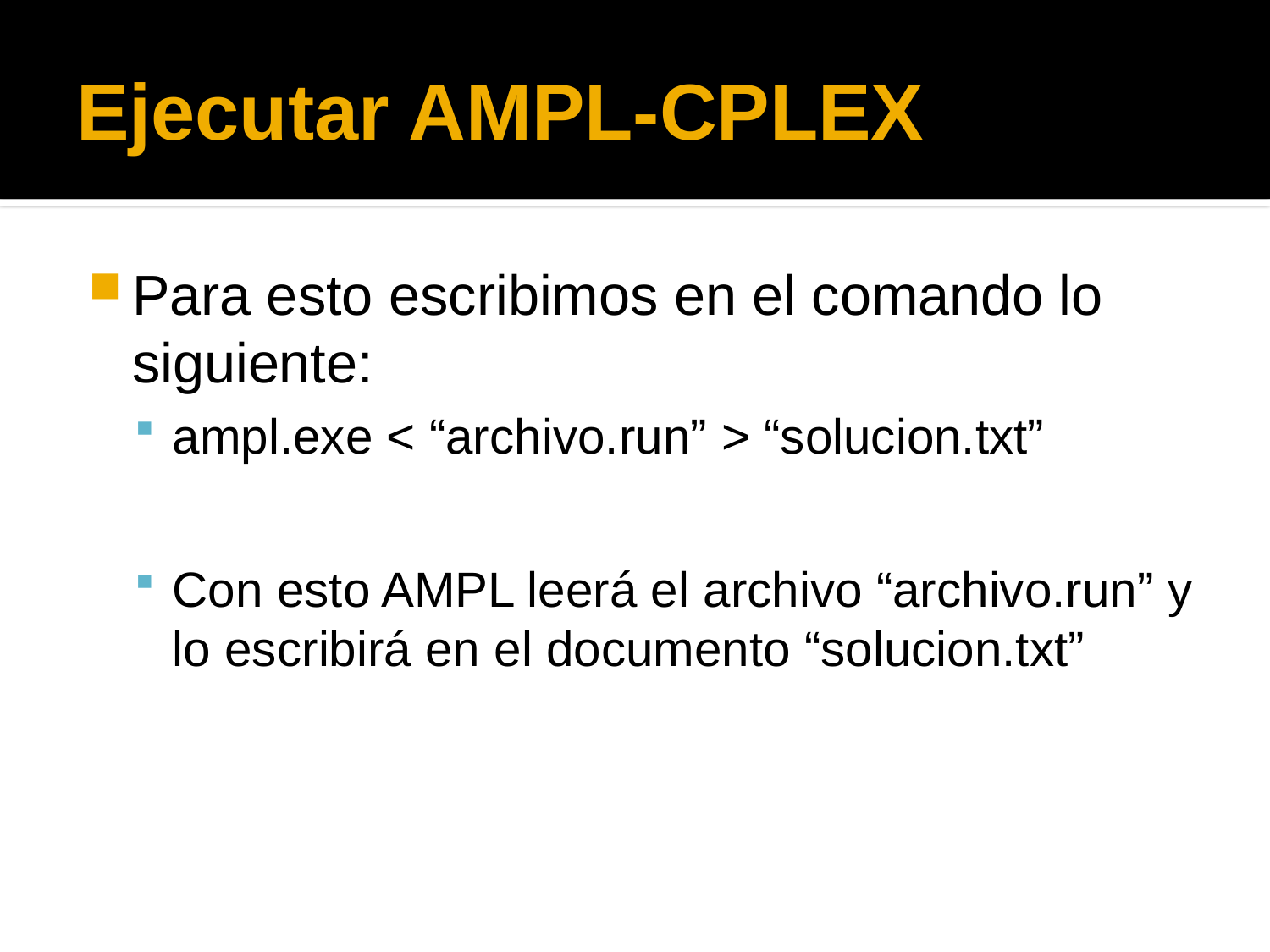

# Ejecutar AMPL-CPLEX
Para esto escribimos en el comando lo siguiente:
ampl.exe < “archivo.run” > “solucion.txt”

Con esto AMPL leerá el archivo “archivo.run” y lo escribirá en el documento “solucion.txt”